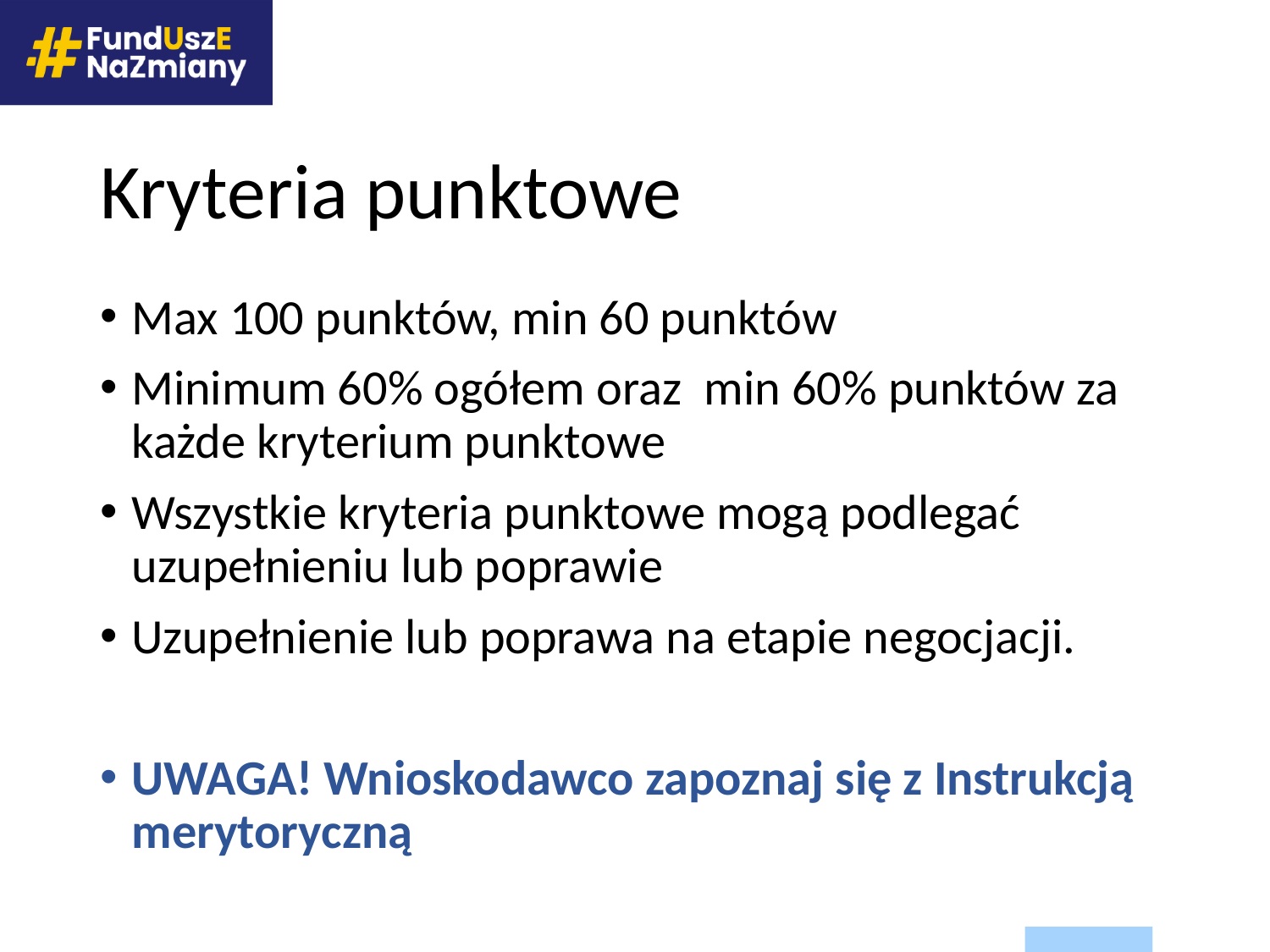

# Kryteria punktowe
Max 100 punktów, min 60 punktów
Minimum 60% ogółem oraz  min 60% punktów za każde kryterium punktowe
Wszystkie kryteria punktowe mogą podlegać uzupełnieniu lub poprawie
Uzupełnienie lub poprawa na etapie negocjacji.

UWAGA! Wnioskodawco zapoznaj się z Instrukcją merytoryczną